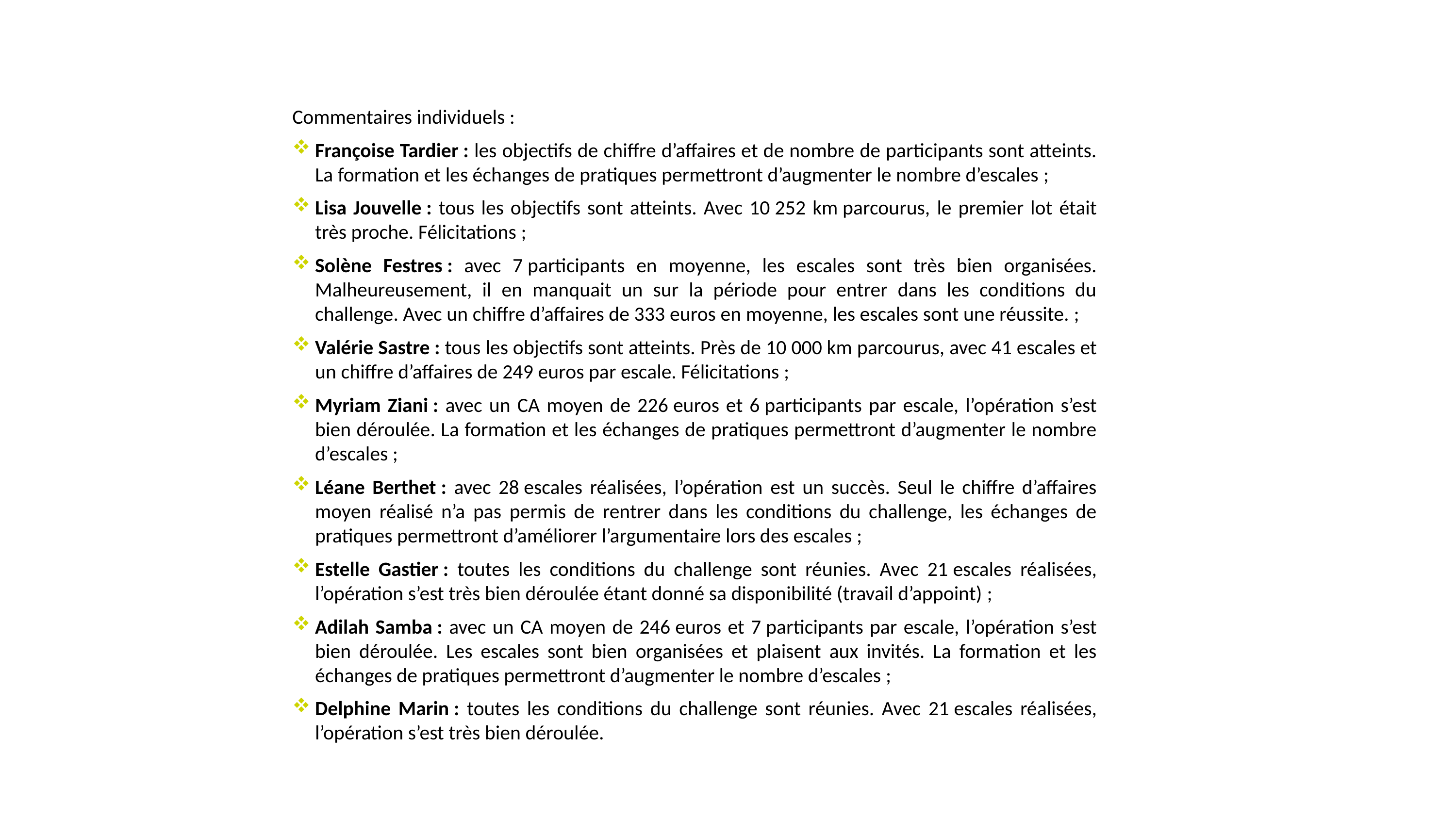

Commentaires individuels :
Françoise Tardier : les objectifs de chiffre d’affaires et de nombre de participants sont atteints. La formation et les échanges de pratiques permettront d’augmenter le nombre d’escales ;
Lisa Jouvelle : tous les objectifs sont atteints. Avec 10 252 km parcourus, le premier lot était très proche. Félicitations ;
Solène Festres : avec 7 participants en moyenne, les escales sont très bien organisées. Malheureusement, il en manquait un sur la période pour entrer dans les conditions du challenge. Avec un chiffre d’affaires de 333 euros en moyenne, les escales sont une réussite. ;
Valérie Sastre : tous les objectifs sont atteints. Près de 10 000 km parcourus, avec 41 escales et un chiffre d’affaires de 249 euros par escale. Félicitations ;
Myriam Ziani : avec un CA moyen de 226 euros et 6 participants par escale, l’opération s’est bien déroulée. La formation et les échanges de pratiques permettront d’augmenter le nombre d’escales ;
Léane Berthet : avec 28 escales réalisées, l’opération est un succès. Seul le chiffre d’affaires moyen réalisé n’a pas permis de rentrer dans les conditions du challenge, les échanges de pratiques permettront d’améliorer l’argumentaire lors des escales ;
Estelle Gastier : toutes les conditions du challenge sont réunies. Avec 21 escales réalisées, l’opération s’est très bien déroulée étant donné sa disponibilité (travail d’appoint) ;
Adilah Samba : avec un CA moyen de 246 euros et 7 participants par escale, l’opération s’est bien déroulée. Les escales sont bien organisées et plaisent aux invités. La formation et les échanges de pratiques permettront d’augmenter le nombre d’escales ;
Delphine Marin : toutes les conditions du challenge sont réunies. Avec 21 escales réalisées, l’opération s’est très bien déroulée.